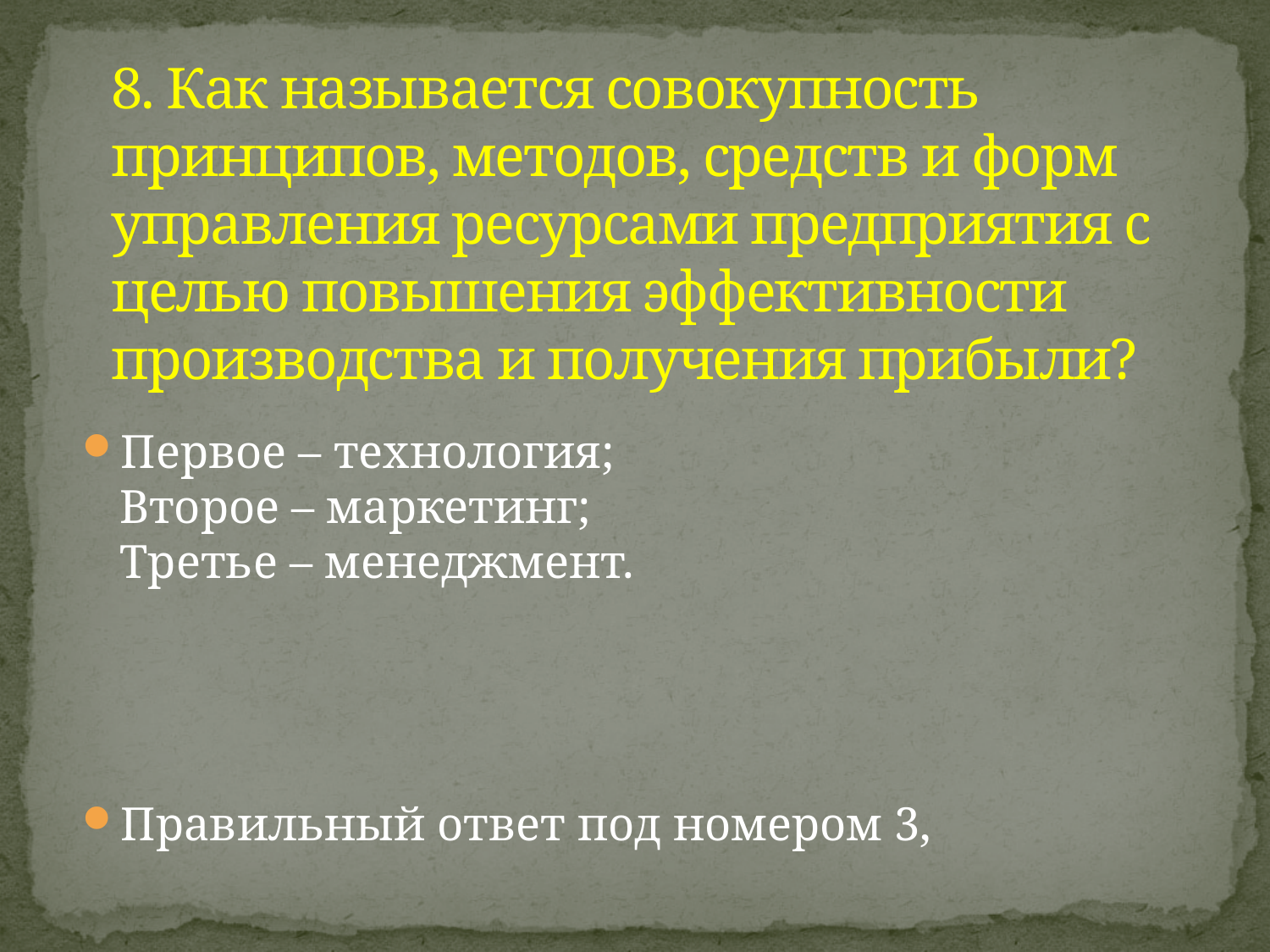

# 8. Как называется совокупность принципов, методов, средств и форм управления ресурсами предприятия с целью повышения эффективности производства и получения прибыли?
Первое – технология;
Второе – маркетинг;
Третье – менеджмент.

Правильный ответ под номером 3,